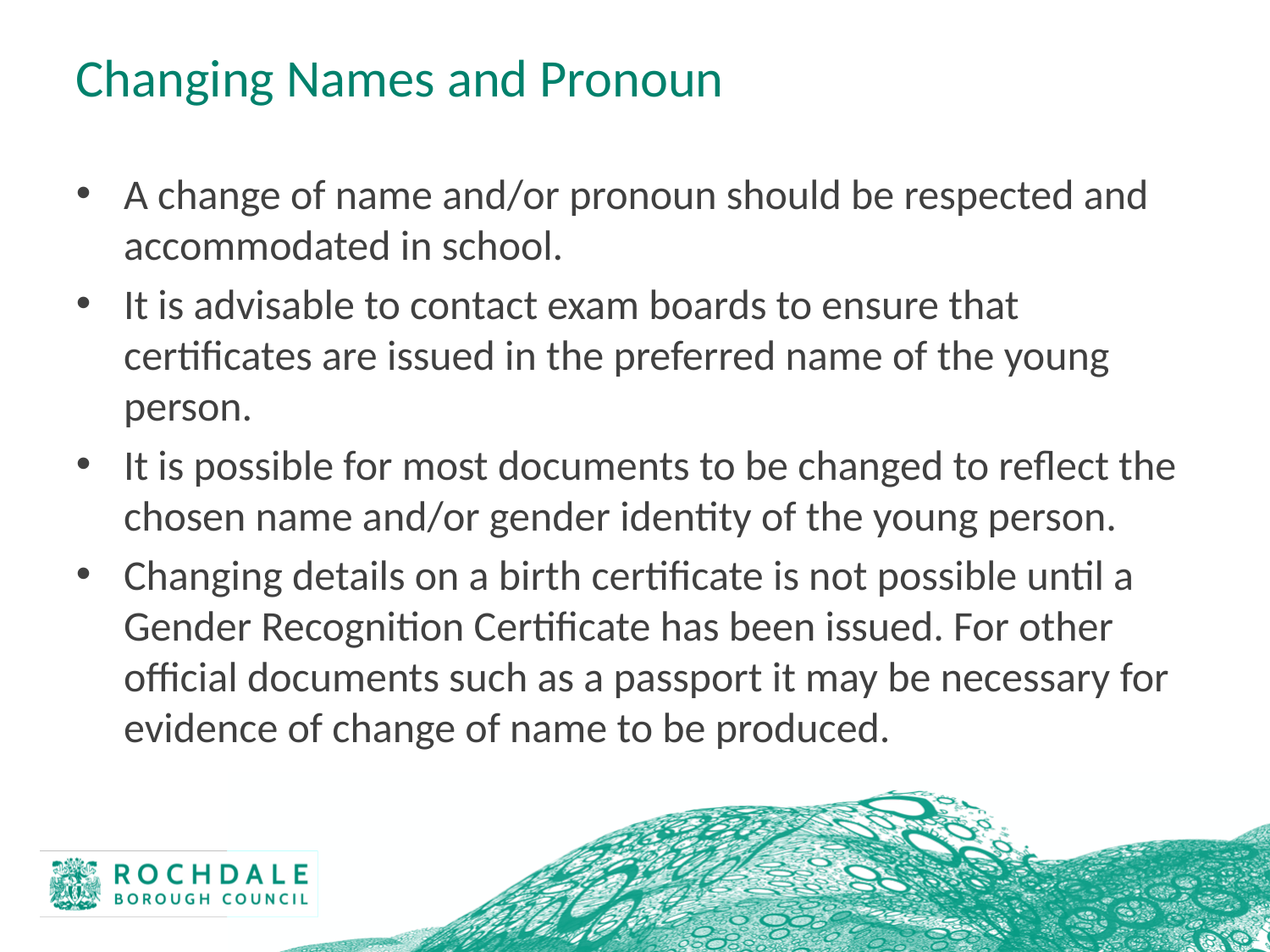

# Changing Names and Pronoun
A change of name and/or pronoun should be respected and accommodated in school.
It is advisable to contact exam boards to ensure that certificates are issued in the preferred name of the young person.
It is possible for most documents to be changed to reflect the chosen name and/or gender identity of the young person.
Changing details on a birth certificate is not possible until a Gender Recognition Certificate has been issued. For other official documents such as a passport it may be necessary for evidence of change of name to be produced.